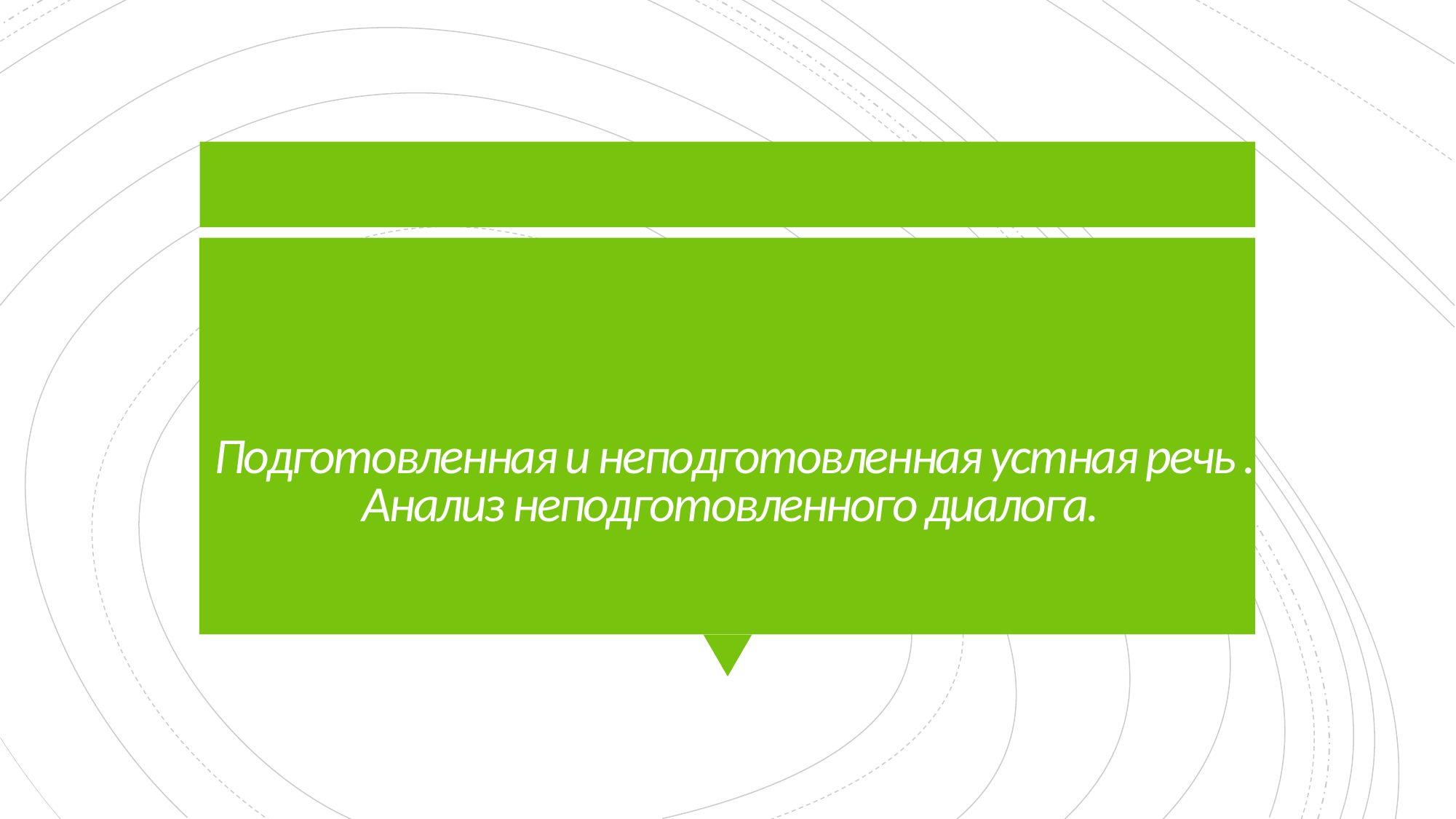

# Подготовленная и неподготовленная устная речь . Анализ неподготовленного диалога.